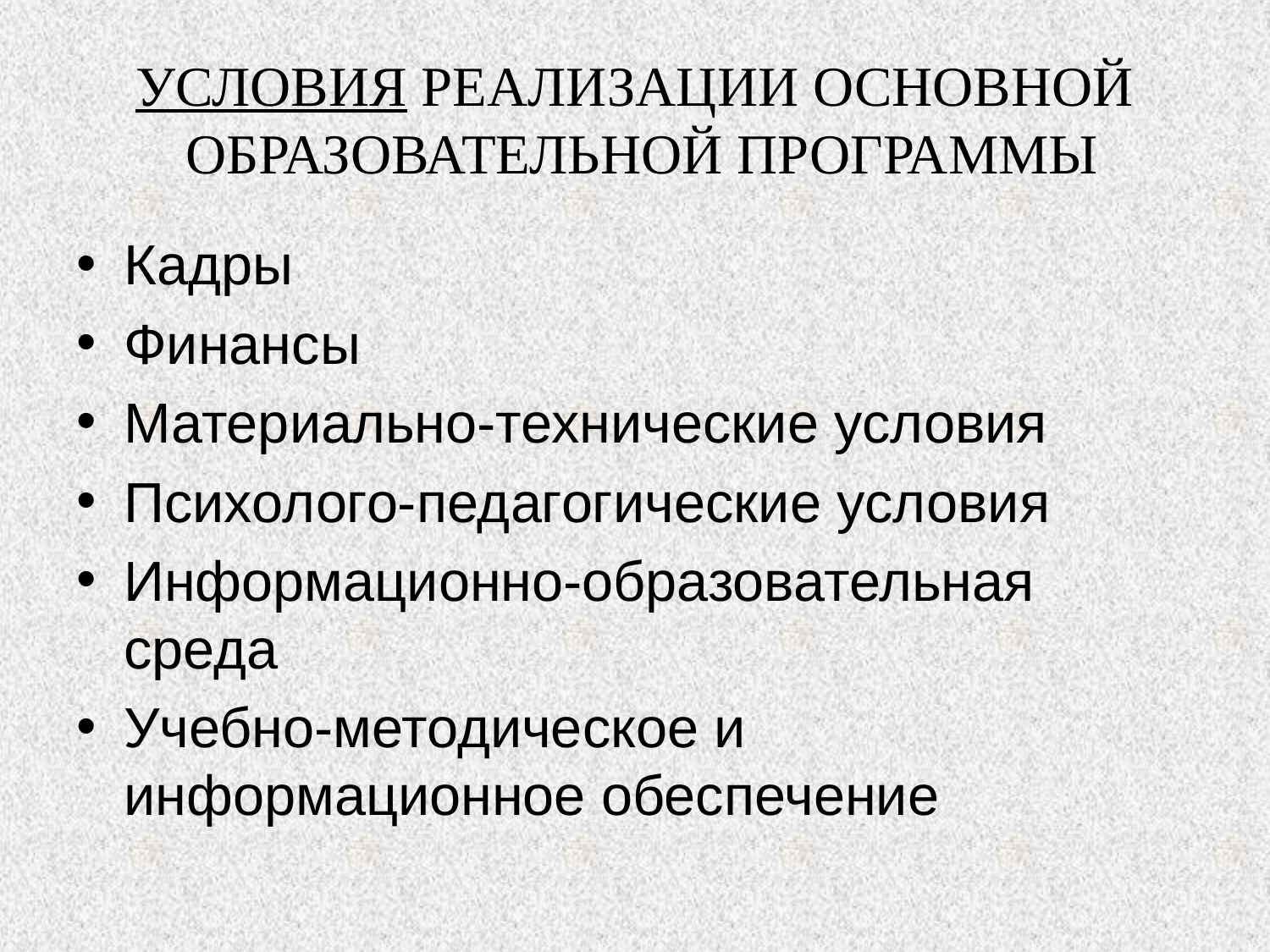

# Условия реализации основной ОБРАЗОВАТЕЛЬНОЙ ПРОГРАММЫ
Кадры
Финансы
Материально-технические условия
Психолого-педагогические условия
Информационно-образовательная среда
Учебно-методическое и информационное обеспечение